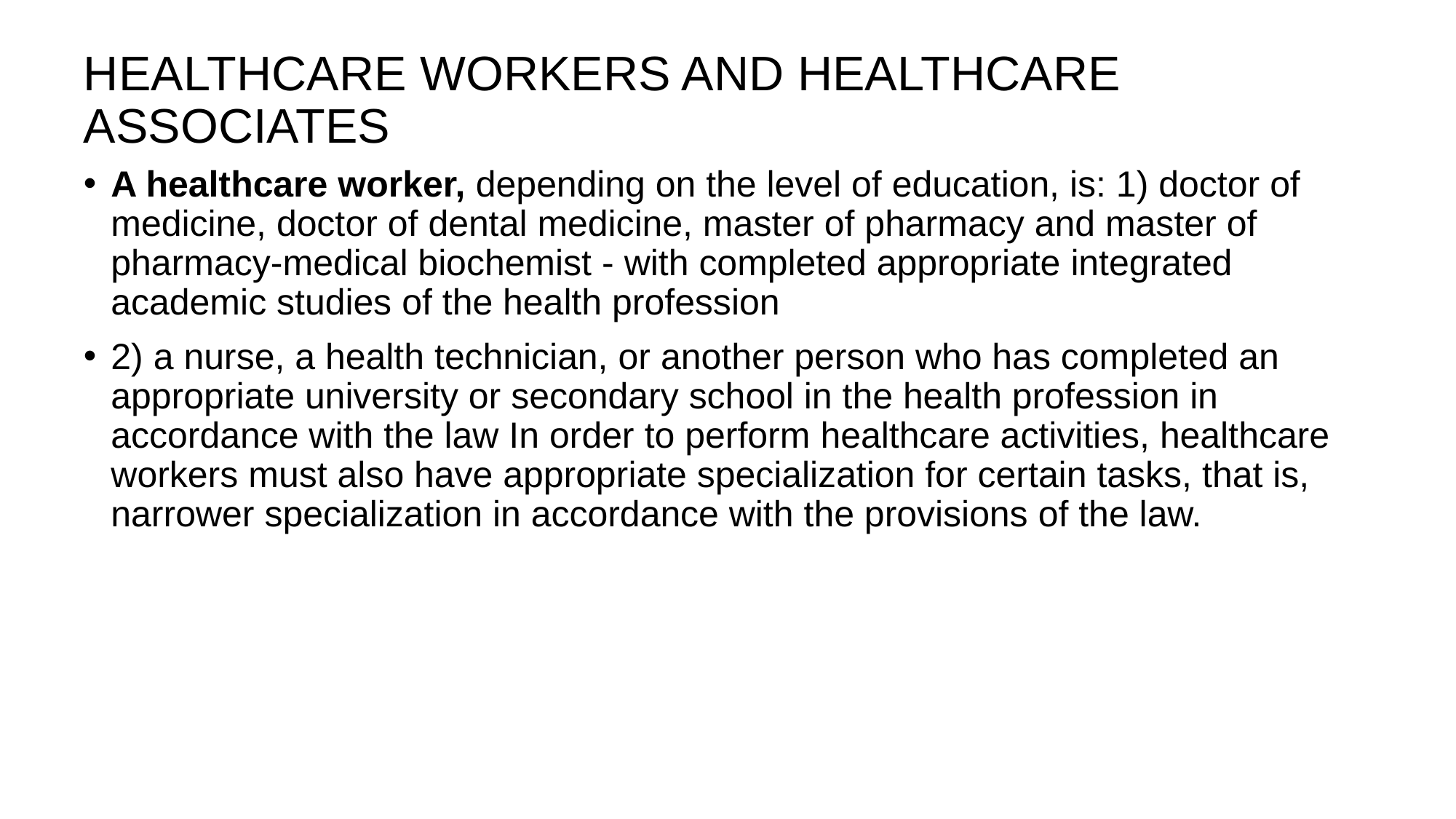

# HEALTHCARE WORKERS AND HEALTHCARE ASSOCIATES
A healthcare worker, depending on the level of education, is: 1) doctor of medicine, doctor of dental medicine, master of pharmacy and master of pharmacy-medical biochemist - with completed appropriate integrated academic studies of the health profession
2) a nurse, a health technician, or another person who has completed an appropriate university or secondary school in the health profession in accordance with the law In order to perform healthcare activities, healthcare workers must also have appropriate specialization for certain tasks, that is, narrower specialization in accordance with the provisions of the law.